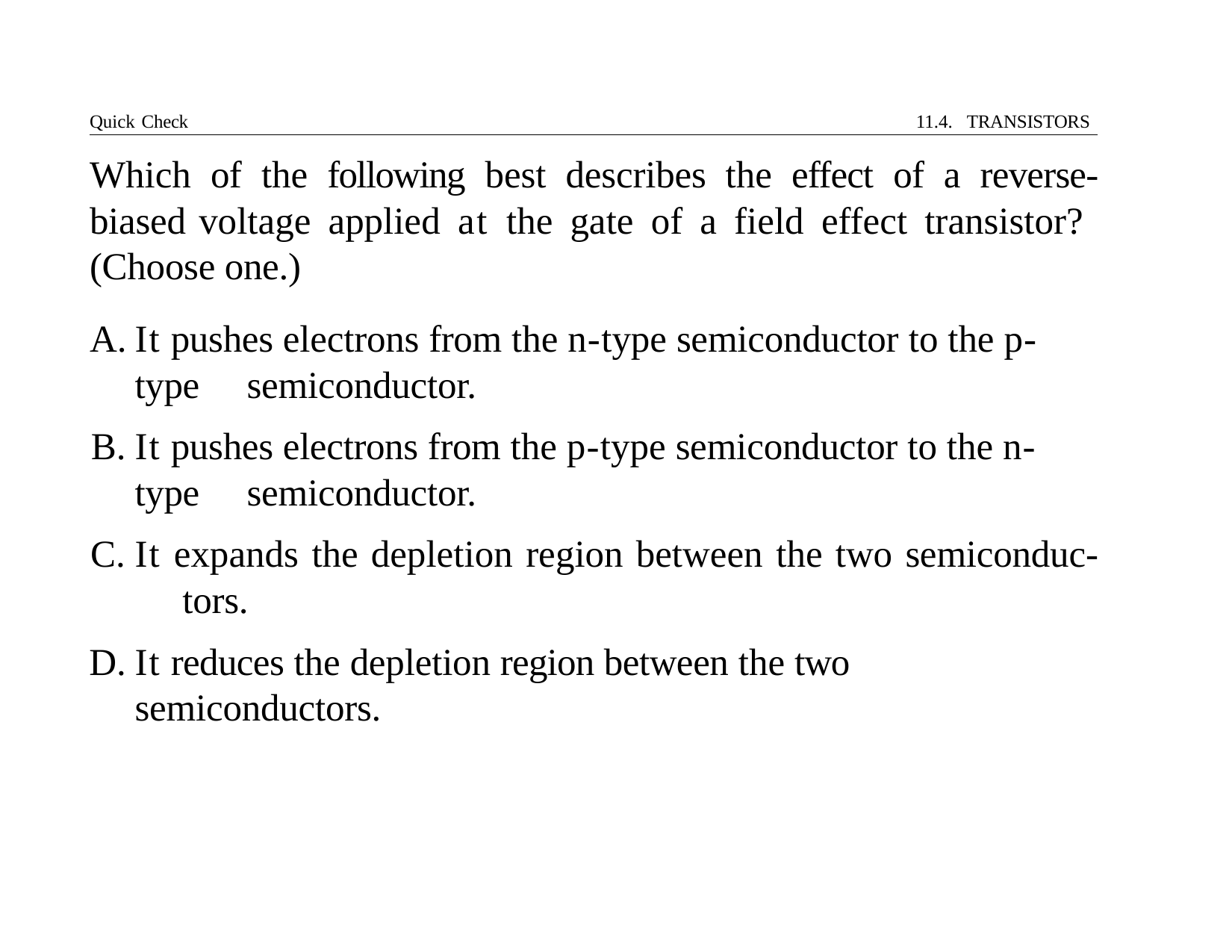

Quick Check	11.4.  TRANSISTORS

# Which of the following best describes the effect of a reverse-biased voltage applied at the gate of a field effect transistor?  (Choose one.)
It pushes electrons from the n-type semiconductor to the p-type 	semiconductor.
It pushes electrons from the p-type semiconductor to the n-type 	semiconductor.
It expands the depletion region between the two semiconduc- 	tors.
It reduces the depletion region between the two semiconductors.